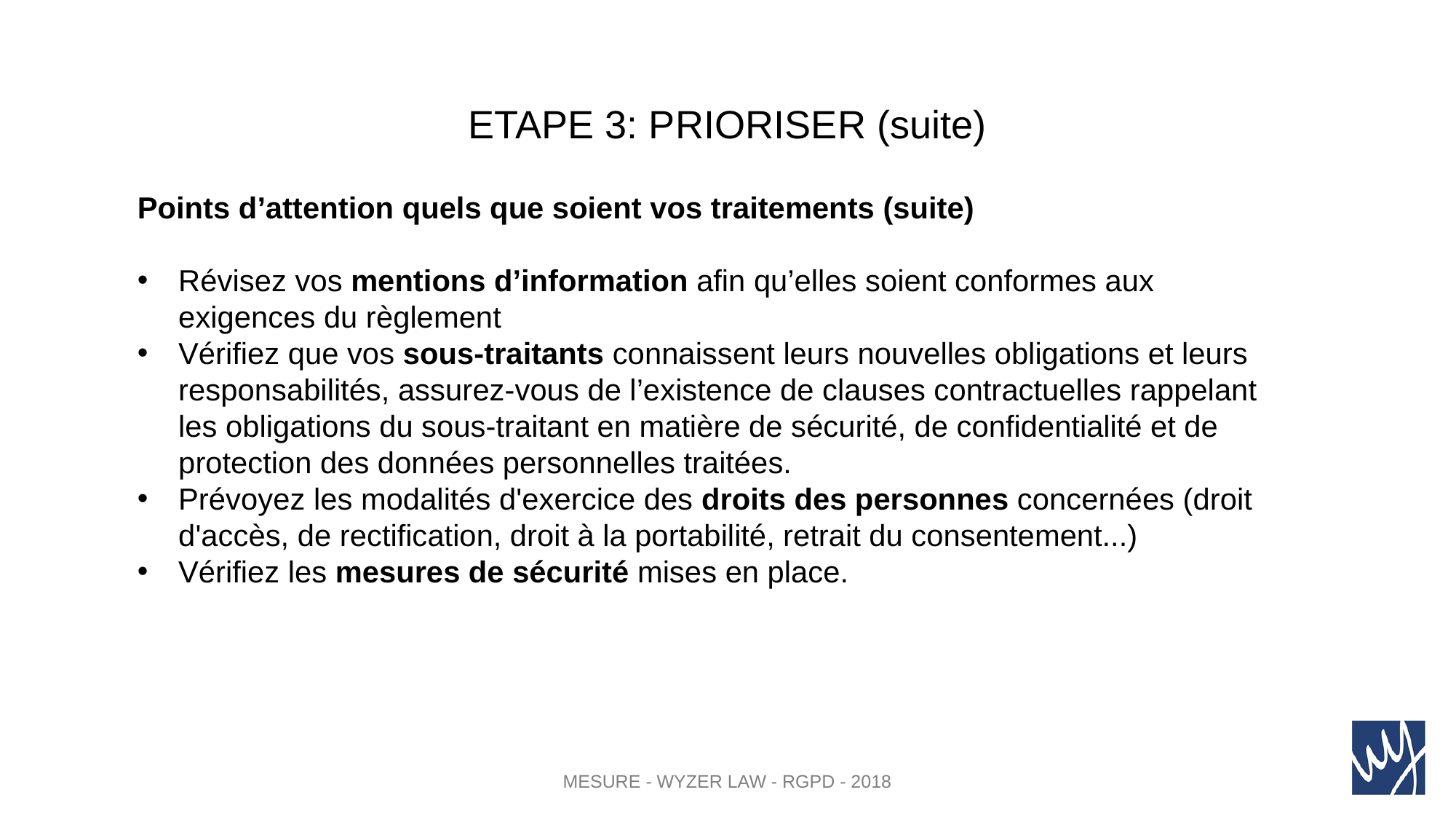

ETAPE 3: PRIORISER (suite)
Points d’attention quels que soient vos traitements (suite)

Révisez vos mentions d’information afin qu’elles soient conformes aux exigences du règlement
Vérifiez que vos sous-traitants connaissent leurs nouvelles obligations et leurs responsabilités, assurez-vous de l’existence de clauses contractuelles rappelant les obligations du sous-traitant en matière de sécurité, de confidentialité et de protection des données personnelles traitées.
Prévoyez les modalités d'exercice des droits des personnes concernées (droit d'accès, de rectification, droit à la portabilité, retrait du consentement...)
Vérifiez les mesures de sécurité mises en place.

MESURE - WYZER LAW - RGPD - 2018